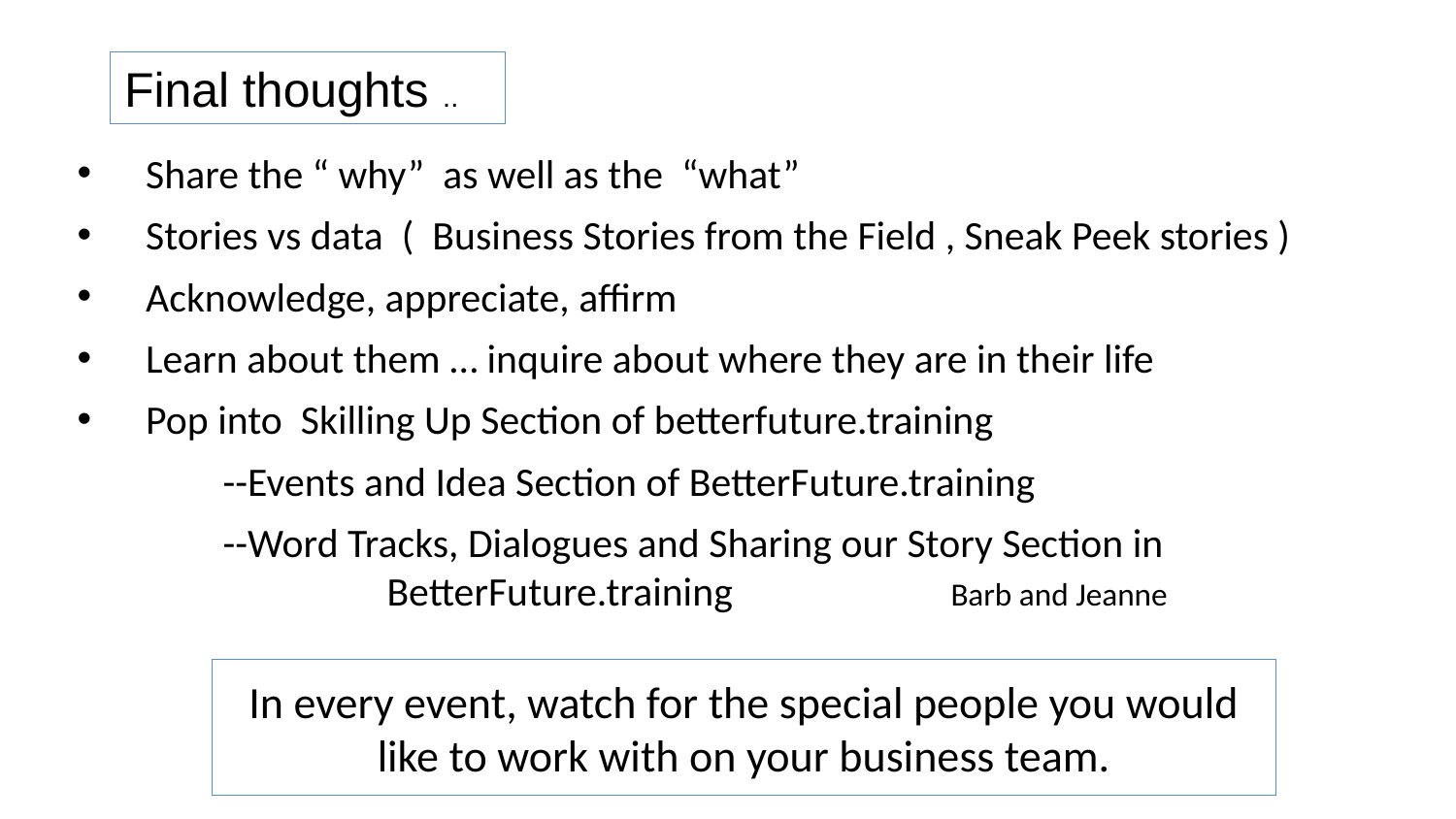

Final thoughts ..
Share the “ why”  as well as the  “what”
Stories vs data  (  Business Stories from the Field , Sneak Peek stories )
Acknowledge, appreciate, affirm
Learn about them … inquire about where they are in their life
Pop into  Skilling Up Section of betterfuture.training
	--Events and Idea Section of BetterFuture.training
	--Word Tracks, Dialogues and Sharing our Story Section in 			  BetterFuture.training		Barb and Jeanne

# In every event, watch for the special people you would like to work with on your business team.